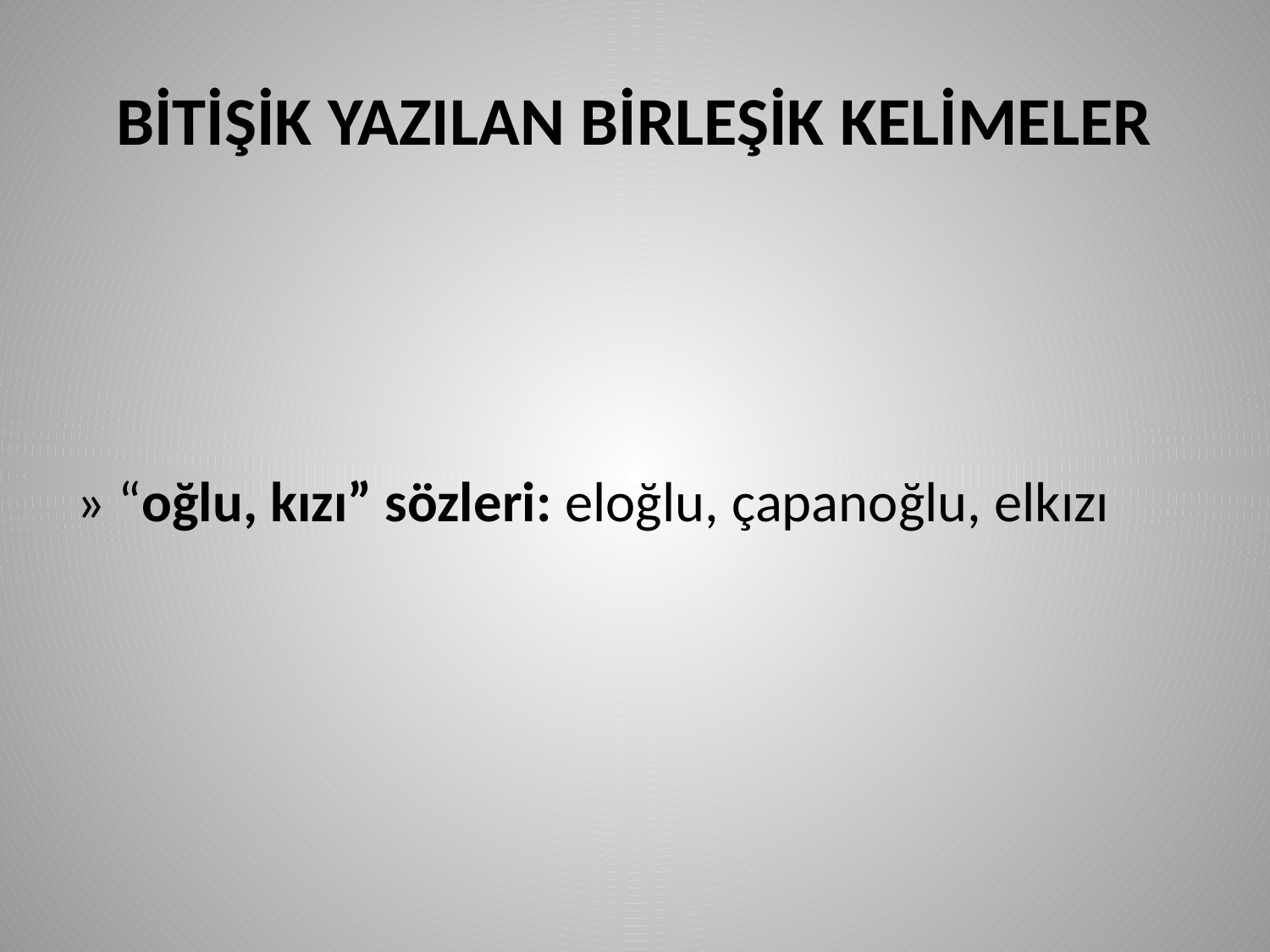

# BİTİŞİK YAZILAN BİRLEŞİK KELİMELER

» “oğlu, kızı” sözleri: eloğlu, çapanoğlu, elkızı